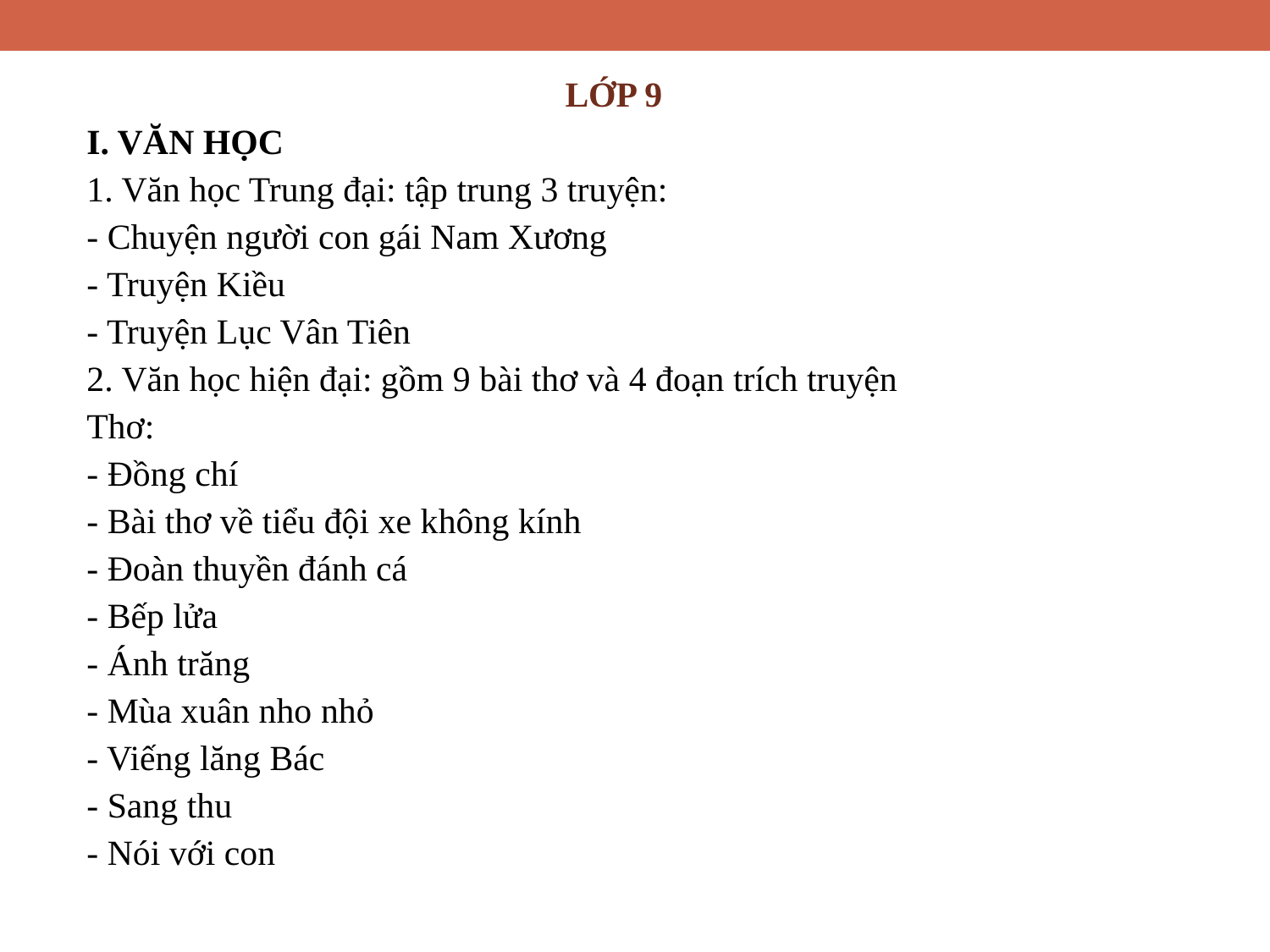

LỚP 9
I. VĂN HỌC
1. Văn học Trung đại: tập trung 3 truyện:
- Chuyện người con gái Nam Xương
- Truyện Kiều
- Truyện Lục Vân Tiên
2. Văn học hiện đại: gồm 9 bài thơ và 4 đoạn trích truyện
Thơ:
- Đồng chí
- Bài thơ về tiểu đội xe không kính
- Đoàn thuyền đánh cá
- Bếp lửa
- Ánh trăng
- Mùa xuân nho nhỏ
- Viếng lăng Bác
- Sang thu
- Nói với con